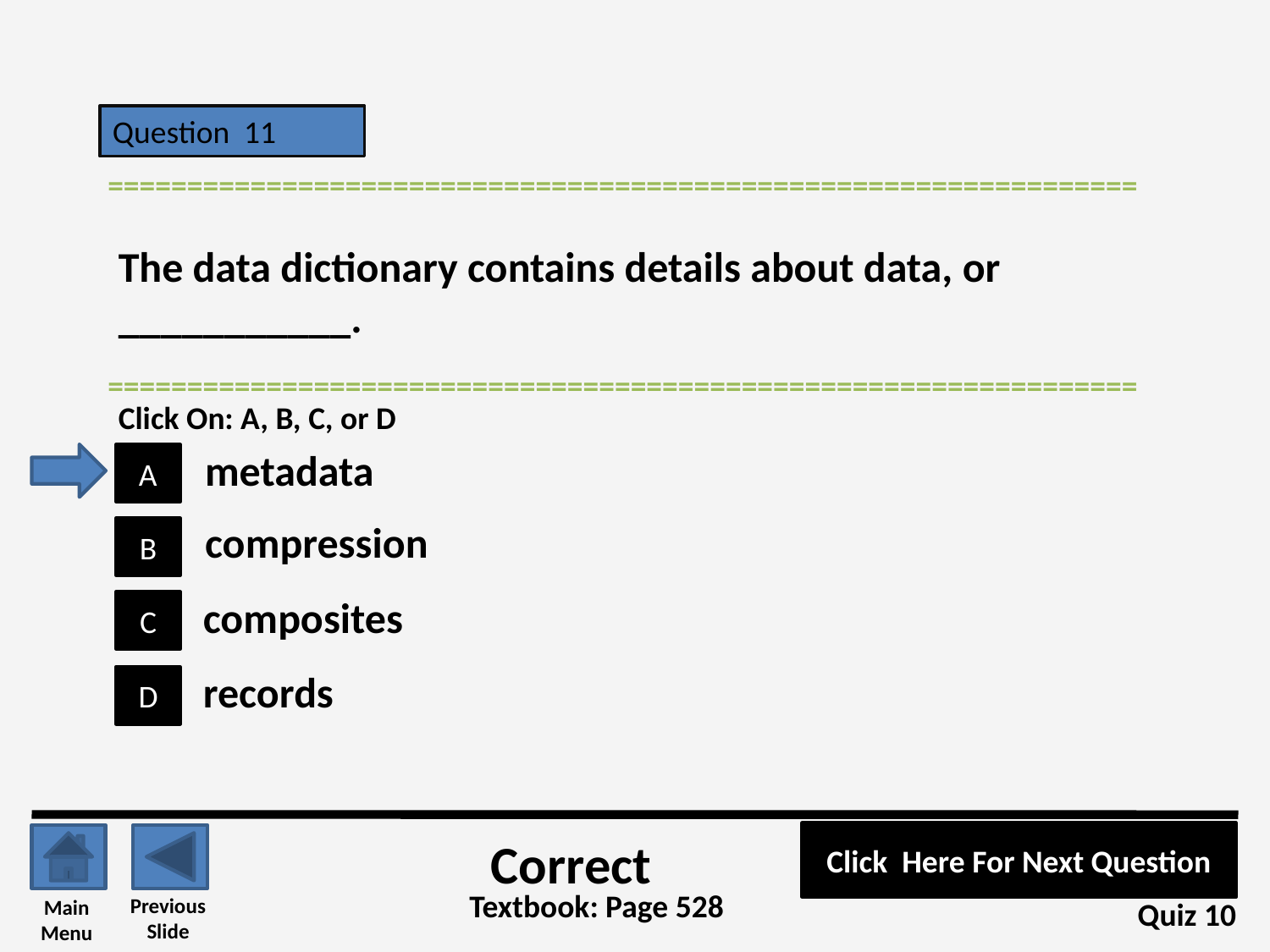

Question  11
=================================================================
The data dictionary contains details about data, or ___________.
=================================================================
Click On: A, B, C, or D

metadata

A

compression
B

composites
C

records
D
Click  Here For Next Question

Correct
Textbook: Page 528
Previous
Slide
Main
Menu
Quiz 10